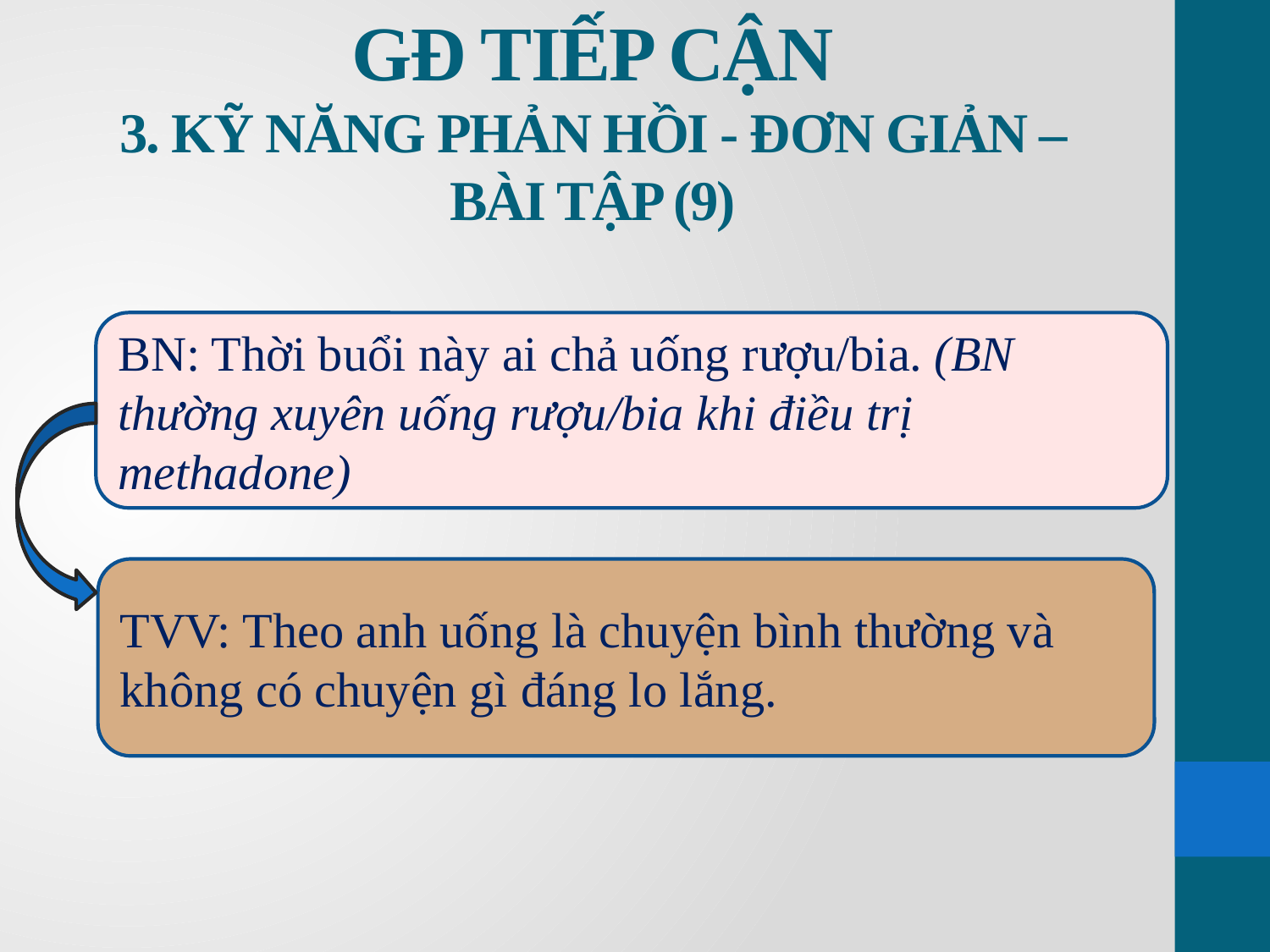

# GĐ TIẾP CẬN 3. KỸ NĂNG PHẢN HỒI - ĐƠN GIẢN – BÀI TẬP (9)
BN: Thời buổi này ai chả uống rượu/bia. (BN thường xuyên uống rượu/bia khi điều trị methadone)

TVV: Theo anh uống là chuyện bình thường và không có chuyện gì đáng lo lắng.